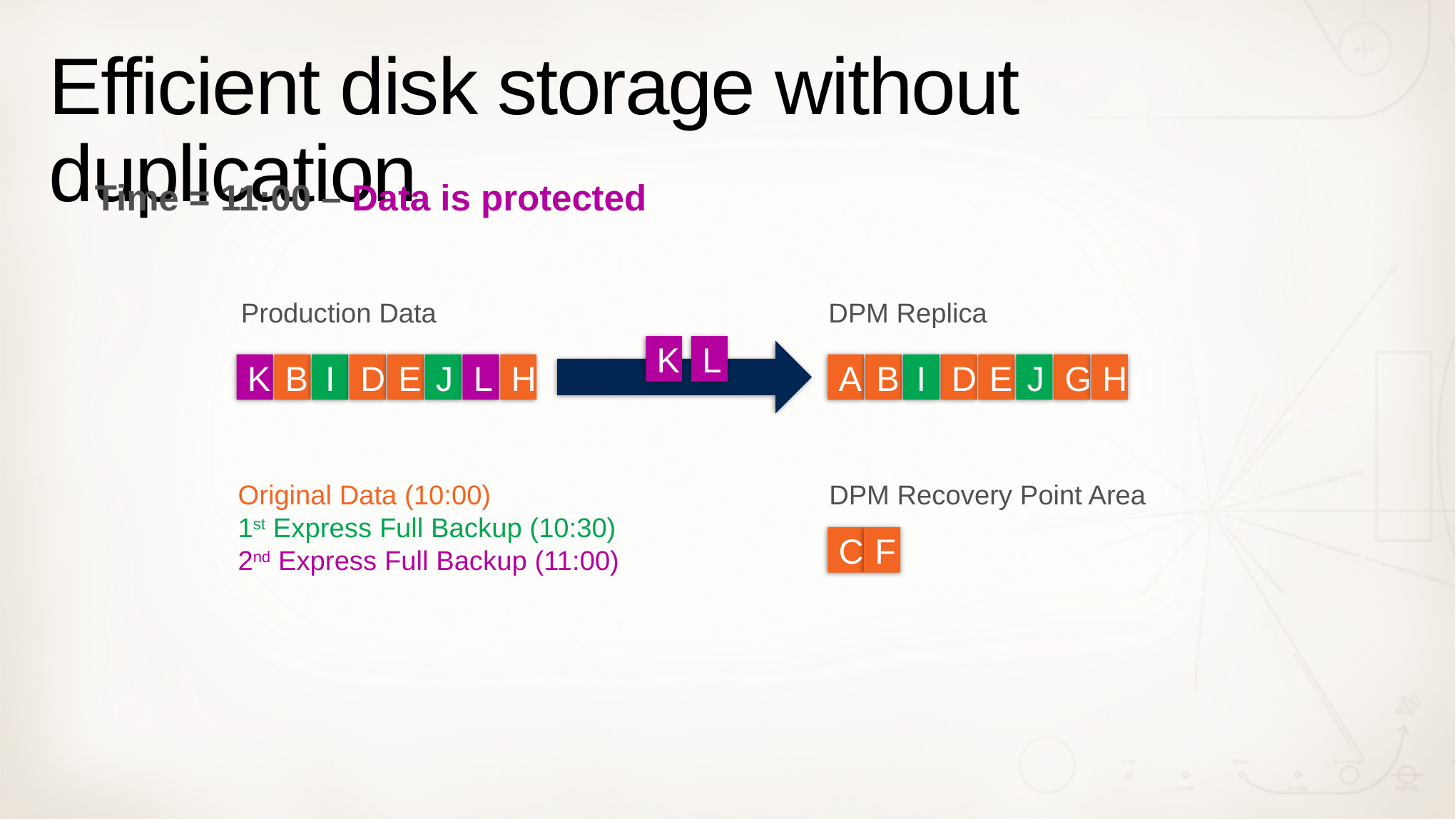

# Efficient disk storage without duplication
Time = 11:00 – Data is protected
Production Data
DPM Replica
K
L

K
B
I
D
E
J
L
H
A
B
I
D
E
J
G
H
Original Data (10:00)
1st Express Full Backup (10:30)
2nd Express Full Backup (11:00)

DPM Recovery Point Area
C
F